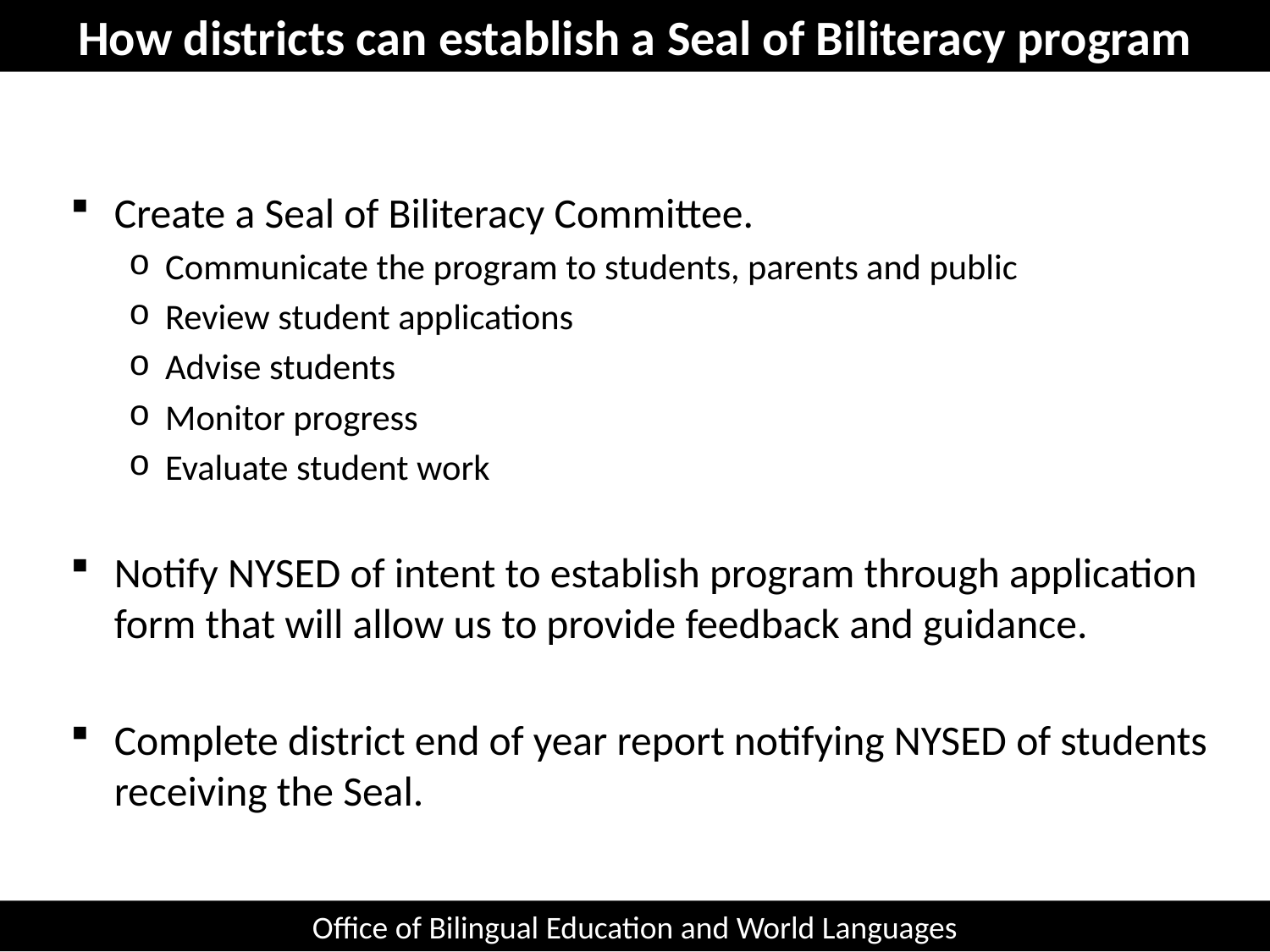

How districts can establish a Seal of Biliteracy program
Create a Seal of Biliteracy Committee.
Communicate the program to students, parents and public
Review student applications
Advise students
Monitor progress
Evaluate student work

Notify NYSED of intent to establish program through application form that will allow us to provide feedback and guidance.

Complete district end of year report notifying NYSED of students receiving the Seal.

Office of Bilingual Education and World Languages
Office of Bilingual Education and World Languages